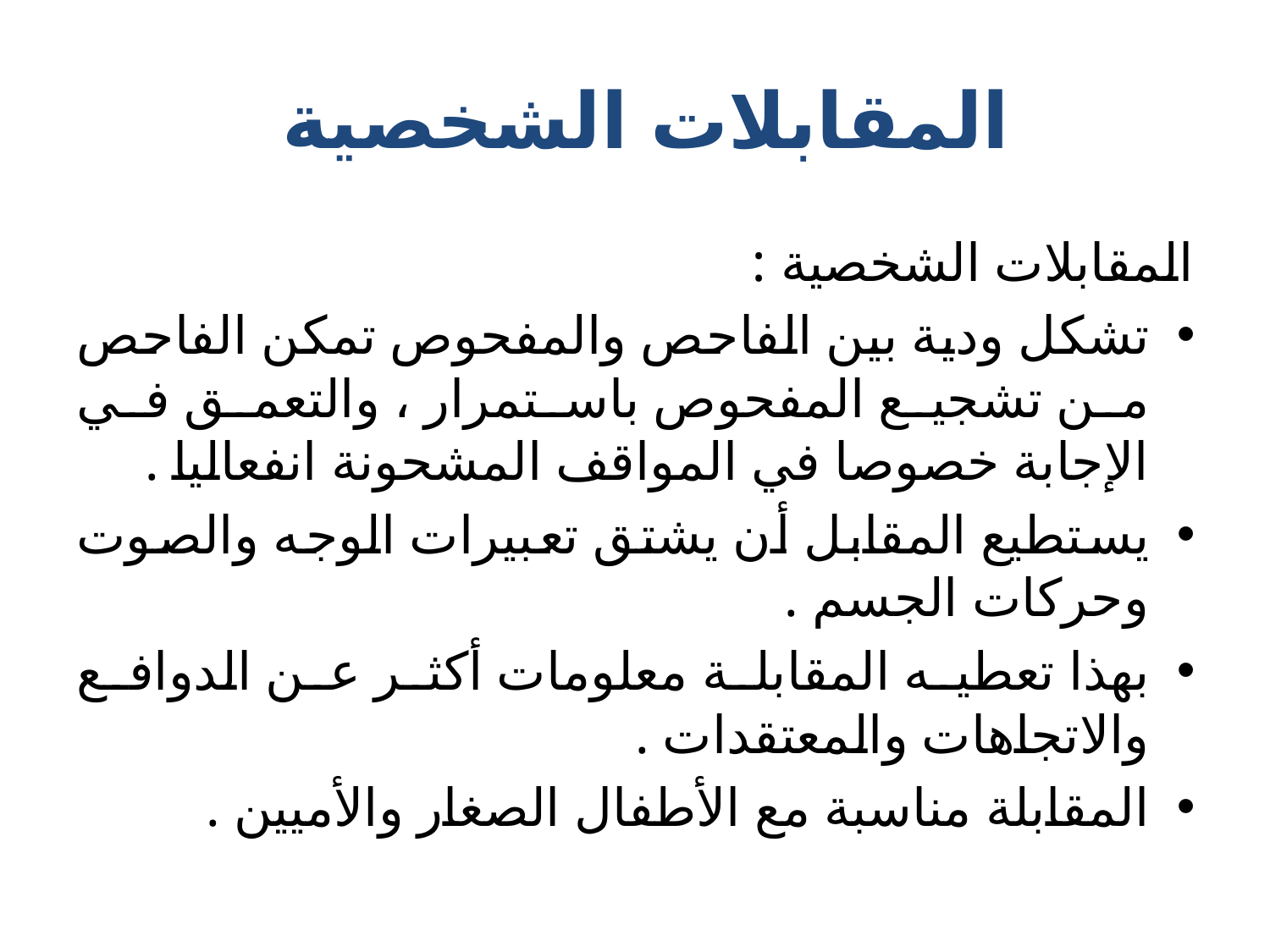

# المقابلات الشخصية
المقابلات الشخصية :
تشكل ودية بين الفاحص والمفحوص تمكن الفاحص من تشجيع المفحوص باستمرار ، والتعمق في الإجابة خصوصا في المواقف المشحونة انفعاليا .
يستطيع المقابل أن يشتق تعبيرات الوجه والصوت وحركات الجسم .
بهذا تعطيه المقابلة معلومات أكثر عن الدوافع والاتجاهات والمعتقدات .
المقابلة مناسبة مع الأطفال الصغار والأميين .